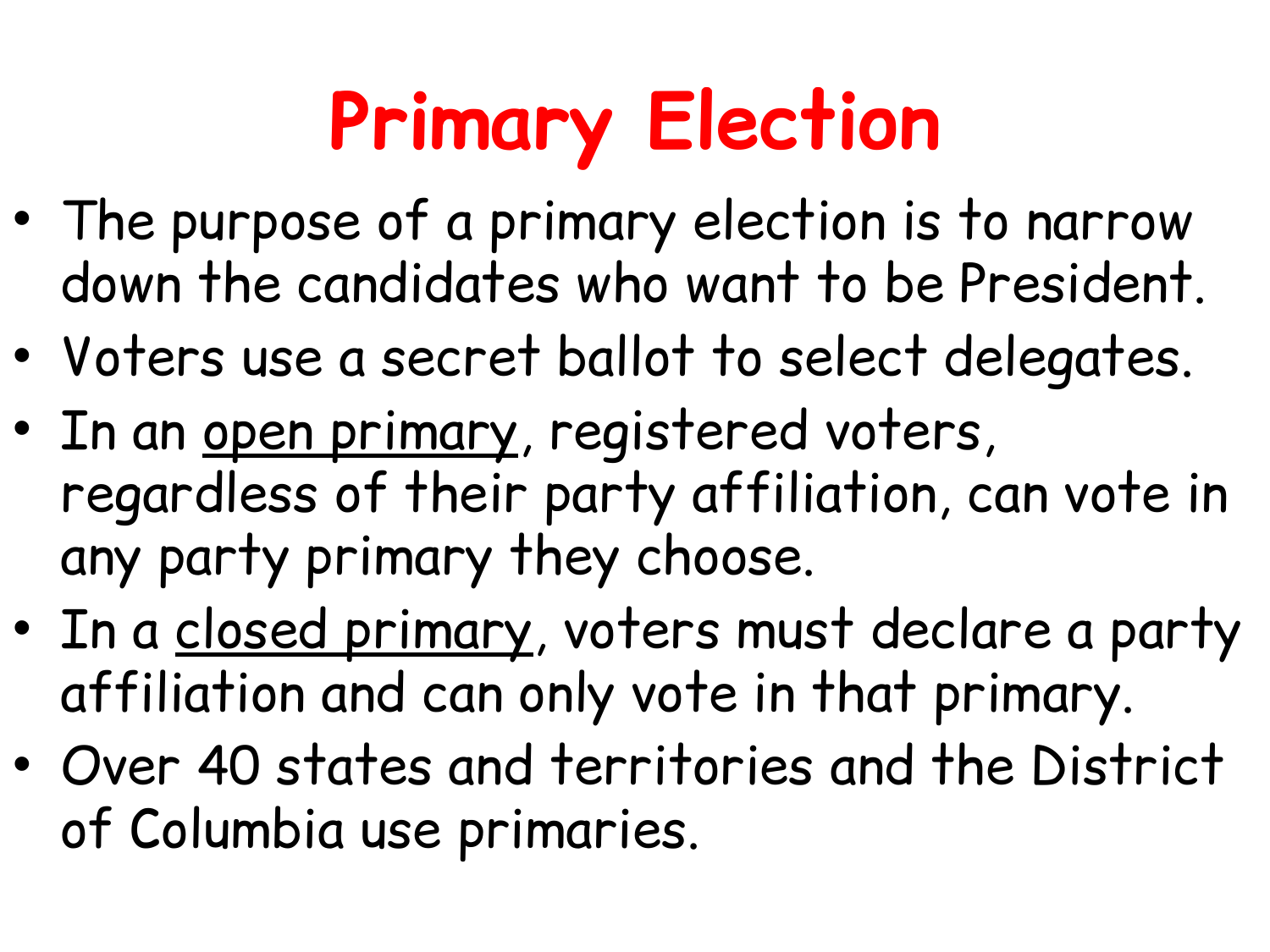

# Primary Election
The purpose of a primary election is to narrow down the candidates who want to be President.
Voters use a secret ballot to select delegates.
In an open primary, registered voters, regardless of their party affiliation, can vote in any party primary they choose.
In a closed primary, voters must declare a party affiliation and can only vote in that primary.
Over 40 states and territories and the District of Columbia use primaries.